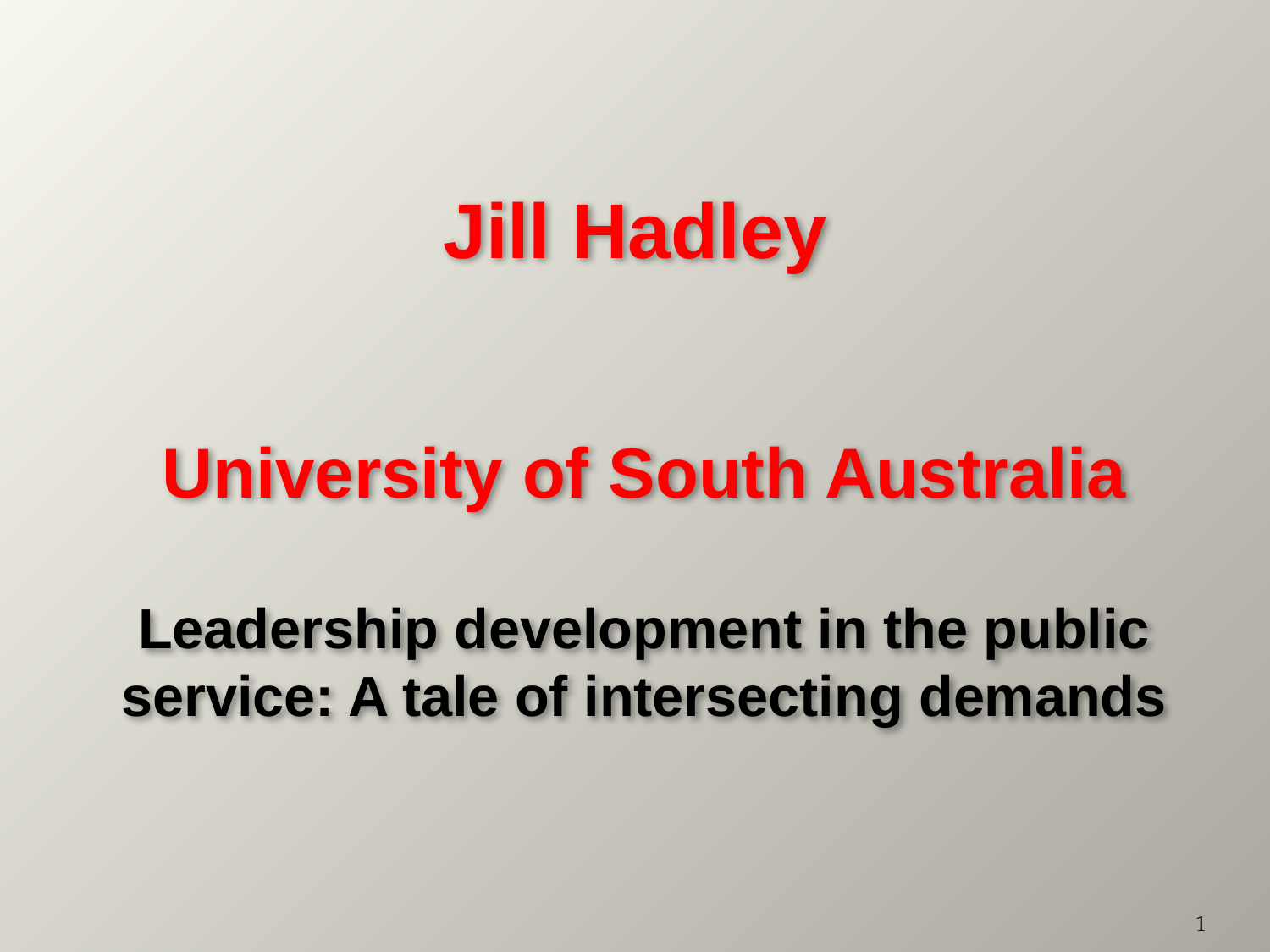

# Jill Hadley

University of South Australia

Leadership development in the public service: A tale of intersecting demands

1